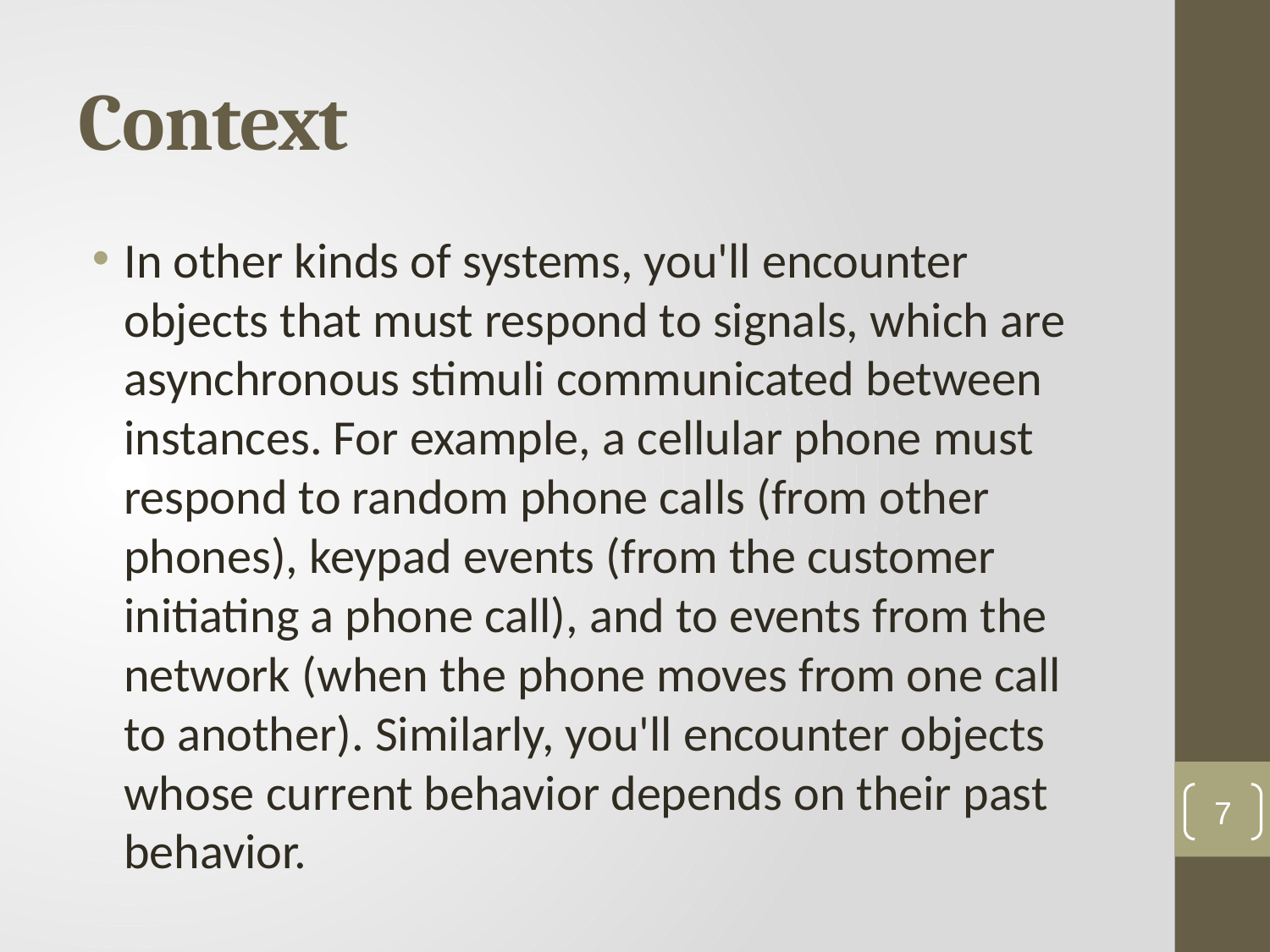

# Context
In other kinds of systems, you'll encounter objects that must respond to signals, which are asynchronous stimuli communicated between instances. For example, a cellular phone must respond to random phone calls (from other phones), keypad events (from the customer initiating a phone call), and to events from the network (when the phone moves from one call to another). Similarly, you'll encounter objects whose current behavior depends on their past behavior.
7